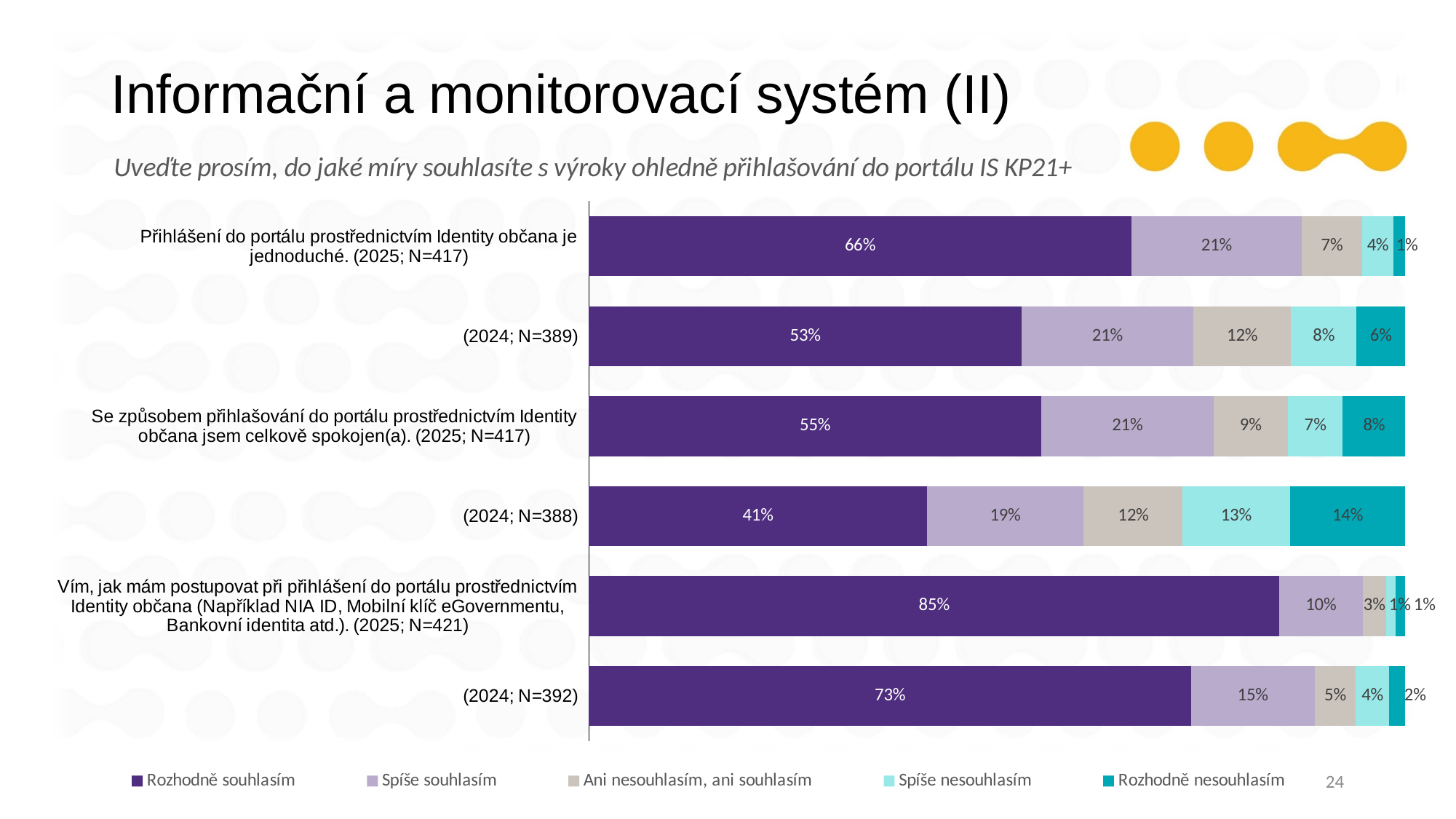

# Informační a monitorovací systém (II)

### Chart: Uveďte prosím, do jaké míry souhlasíte s výroky ohledně přihlašování do portálu IS KP21+

| Category | Rozhodně souhlasím | Spíše souhlasím | Ani nesouhlasím, ani souhlasím | Spíše nesouhlasím | Rozhodně nesouhlasím |
|---|---|---|---|---|---|
| Přihlášení do portálu prostřednictvím Identity občana je jednoduché. (2025; N=417) | 0.6642685851318945 | 0.20863309352517986 | 0.07434052757793765 | 0.03836930455635491 | 0.014388489208633094 |
| (2024; N=389) | 0.53 | 0.21 | 0.12 | 0.08 | 0.06 |
| Se způsobem přihlašování do portálu prostřednictvím Identity občana jsem celkově spokojen(a). (2025; N=417) | 0.5539568345323741 | 0.21103117505995203 | 0.09112709832134293 | 0.0671462829736211 | 0.07673860911270983 |
| (2024; N=388) | 0.41 | 0.19 | 0.12 | 0.13 | 0.14 |
| Vím, jak mám postupovat při přihlášení do portálu prostřednictvím Identity občana (Například NIA ID, Mobilní klíč eGovernmentu, Bankovní identita atd.). (2025; N=421) | 0.8456057007125891 | 0.1021377672209026 | 0.028503562945368172 | 0.011876484560570071 | 0.011876484560570071 |
| (2024; N=392) | 0.73 | 0.15 | 0.05 | 0.04 | 0.02 |
24